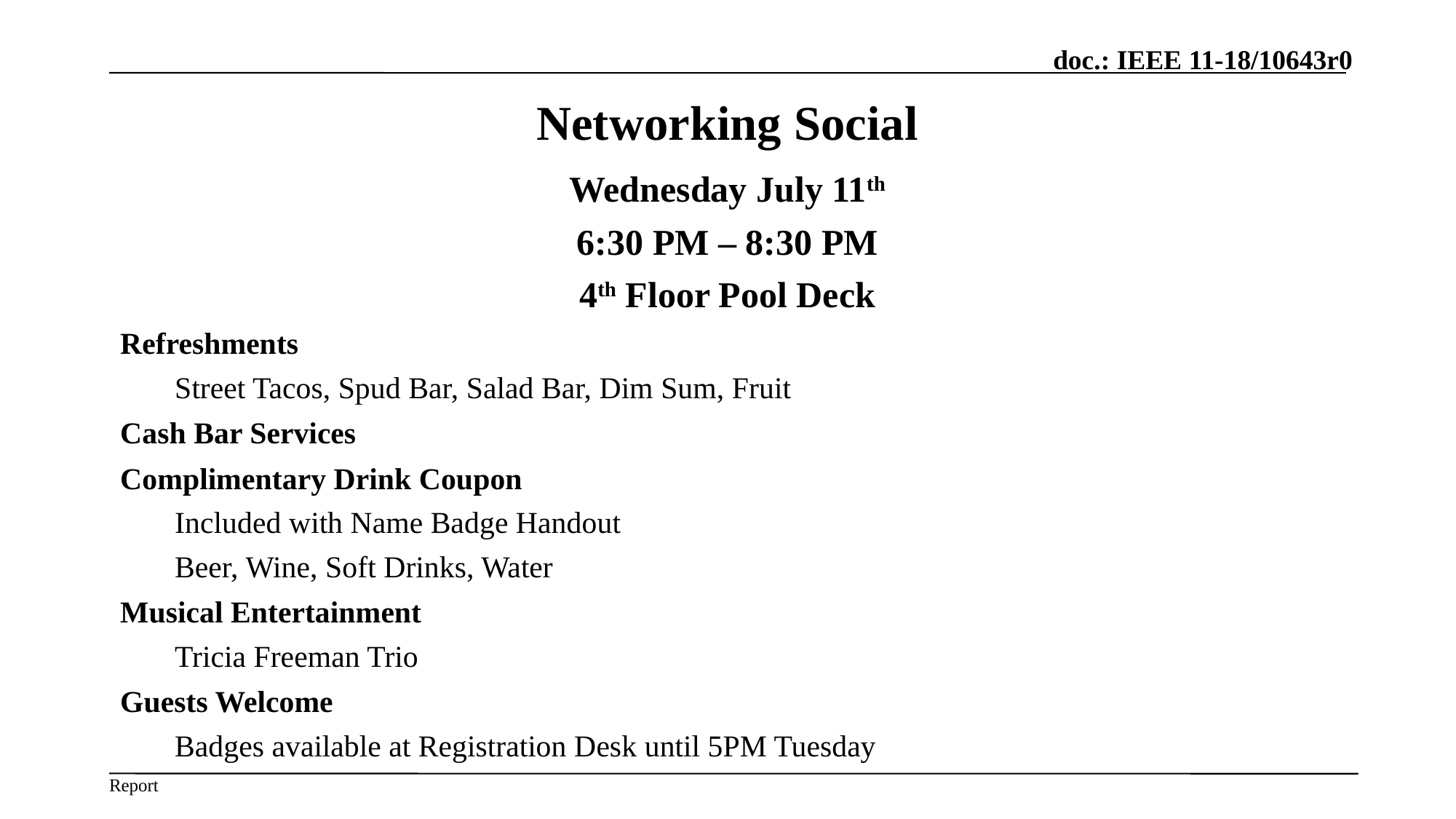

# Networking Social
Wednesday July 11th
6:30 PM – 8:30 PM
4th Floor Pool Deck
Refreshments
Street Tacos, Spud Bar, Salad Bar, Dim Sum, Fruit
Cash Bar Services
Complimentary Drink Coupon
Included with Name Badge Handout
Beer, Wine, Soft Drinks, Water
Musical Entertainment
Tricia Freeman Trio
Guests Welcome
Badges available at Registration Desk until 5PM Tuesday